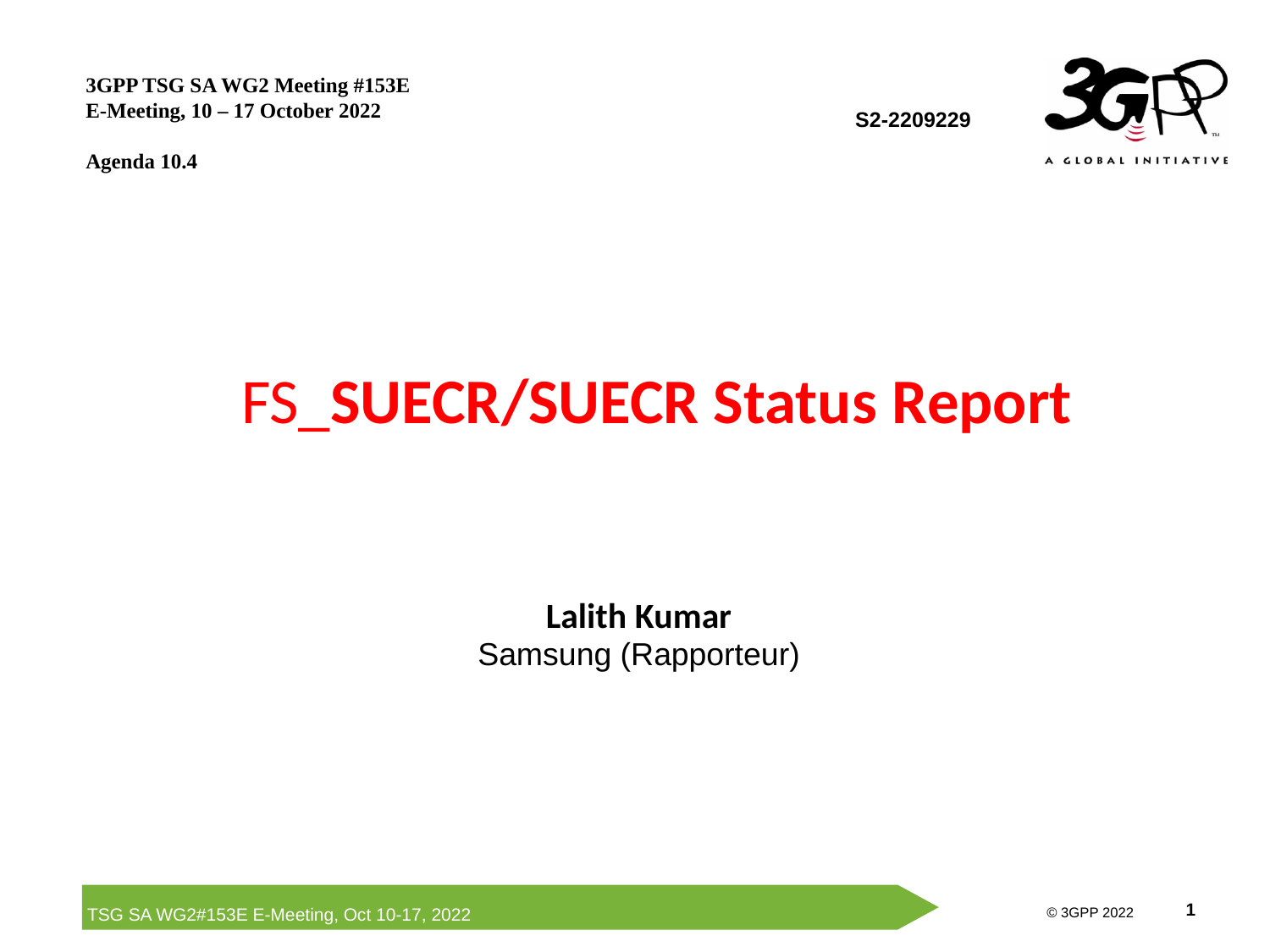

3GPP TSG SA WG2 Meeting #153E
E-Meeting, 10 – 17 October 2022

Agenda 10.4

S2-2209229
   FS_SUECR/SUECR Status Report
Lalith Kumar
Samsung (Rapporteur)